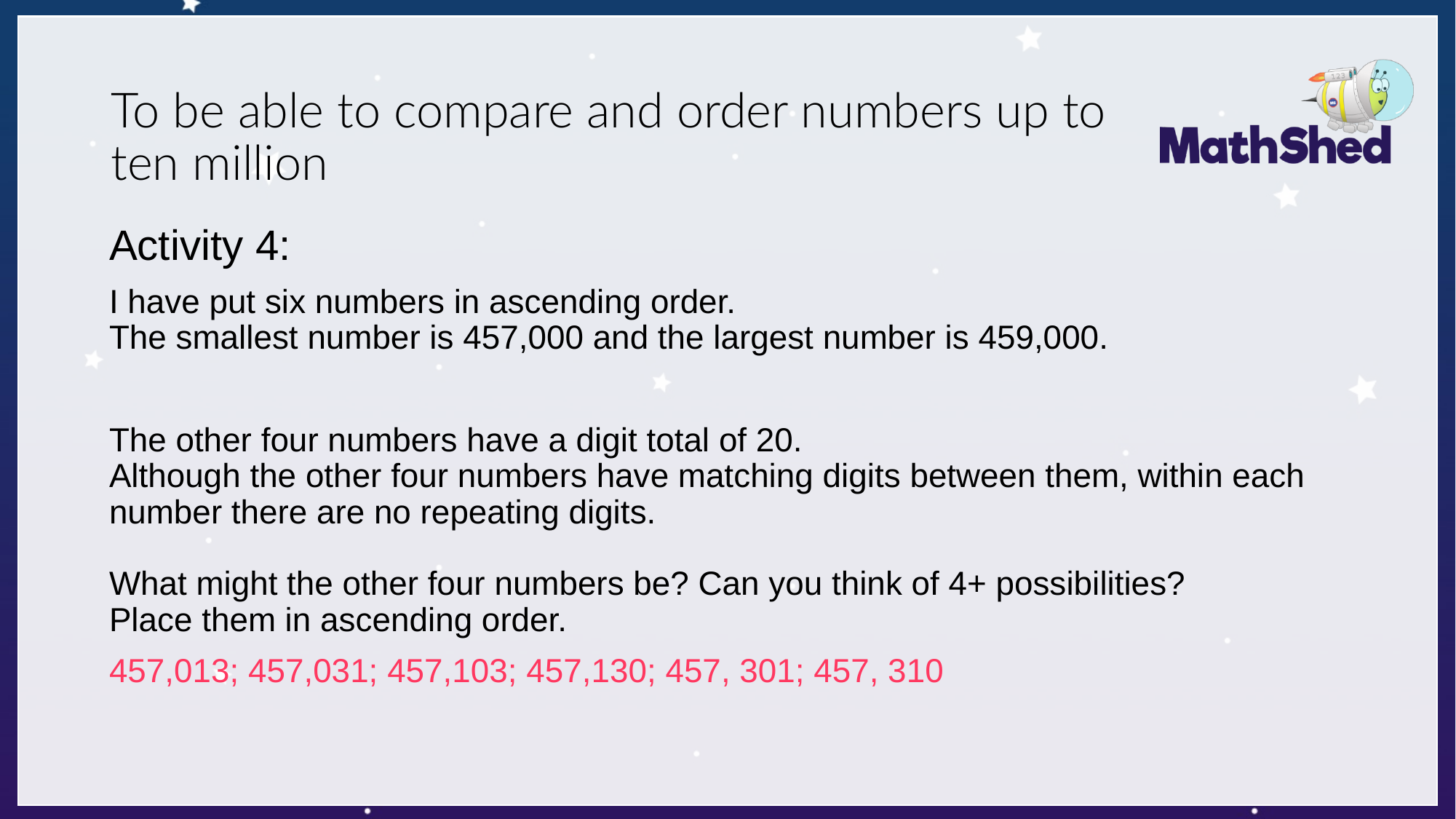

# To be able to compare and order numbers up to ten million
Activity 4:
I have put six numbers in ascending order.
The smallest number is 457,000 and the largest number is 459,000.

The other four numbers have a digit total of 20.
Although the other four numbers have matching digits between them, within each number there are no repeating digits.
What might the other four numbers be? Can you think of 4+ possibilities?
Place them in ascending order.
457,013; 457,031; 457,103; 457,130; 457, 301; 457, 310